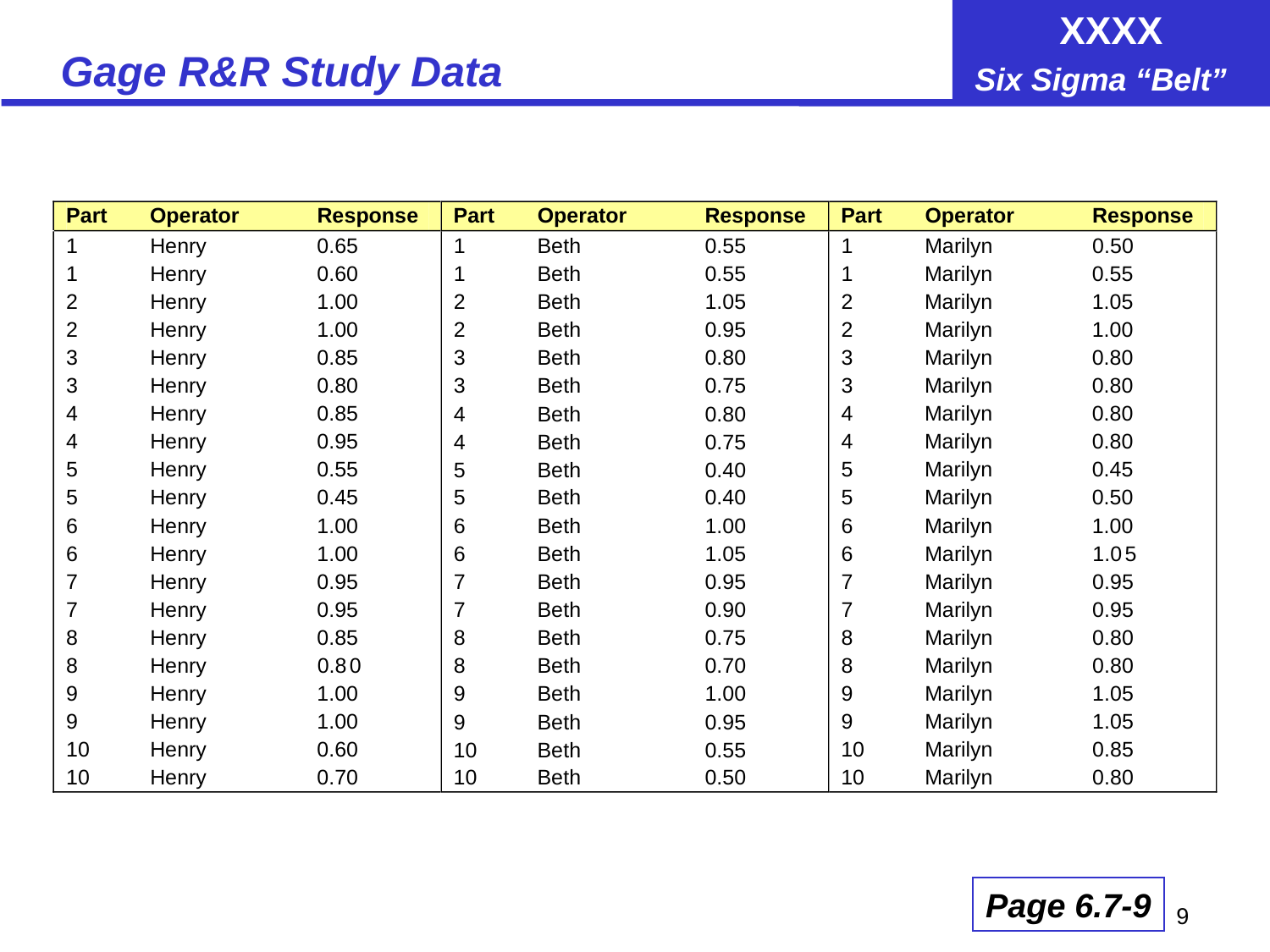

# Gage R&R Study Data

Part

Operator

Response

Part

Operator

Response

Part

Operator

Response

1

Henry

0.65

1

Beth

0.55

1

Henry

0.60

1

Beth

0.55

2

Henry

1.00

2

Beth

2

Henry

1.00

3

Henry

0.85

3

Henry

0.80

4

Henry

0.85

4

Henry

0.95

5

Henry

0.55

5

Henry

0.45

6

Henry

1.00

6

Henry

1.00

7

Henry

0.95

7

Henry

0.95

8

Henry

0.85

8

Henry

0.8
0

9

Henry

1.00

9

Henry

1.00

10

Henry

0.60

10

Henry

0.70

1

Marilyn

0.50

1

Marilyn

0.55

1.05

2

Marilyn

1.05

2

Beth

0.95

2

Marilyn

1.00

3

Beth

0.80

3

Marilyn

0.80

3

Beth

0.75

3

Marilyn

0.80

4

Marilyn

0.80

4

Beth

0.80

4

Marilyn

0.80

4

Beth

0.75

5

Marilyn

0.45

5

Beth

0.40

5

Beth

0.40

5

Marilyn

0.50

6

Beth

1.00

6

Marilyn

1.00

6

Beth

1.05

6

7

Beth

0.95

7

Beth

0.90

8

Beth

0.75

8

Beth

0.70

9

Beth

1.00

9

Beth

0.95

10

Beth

0.55

10

Beth

0.50

Marilyn

1.0
5

7

Marilyn

0.95

7

Marilyn

0.95

8

Marilyn

0.80

8

Marilyn

0.80

9

Marilyn

1.05

9

Marilyn

1.05

10

Marilyn

0.85

10

Marilyn

0.80

Page 6.7-9